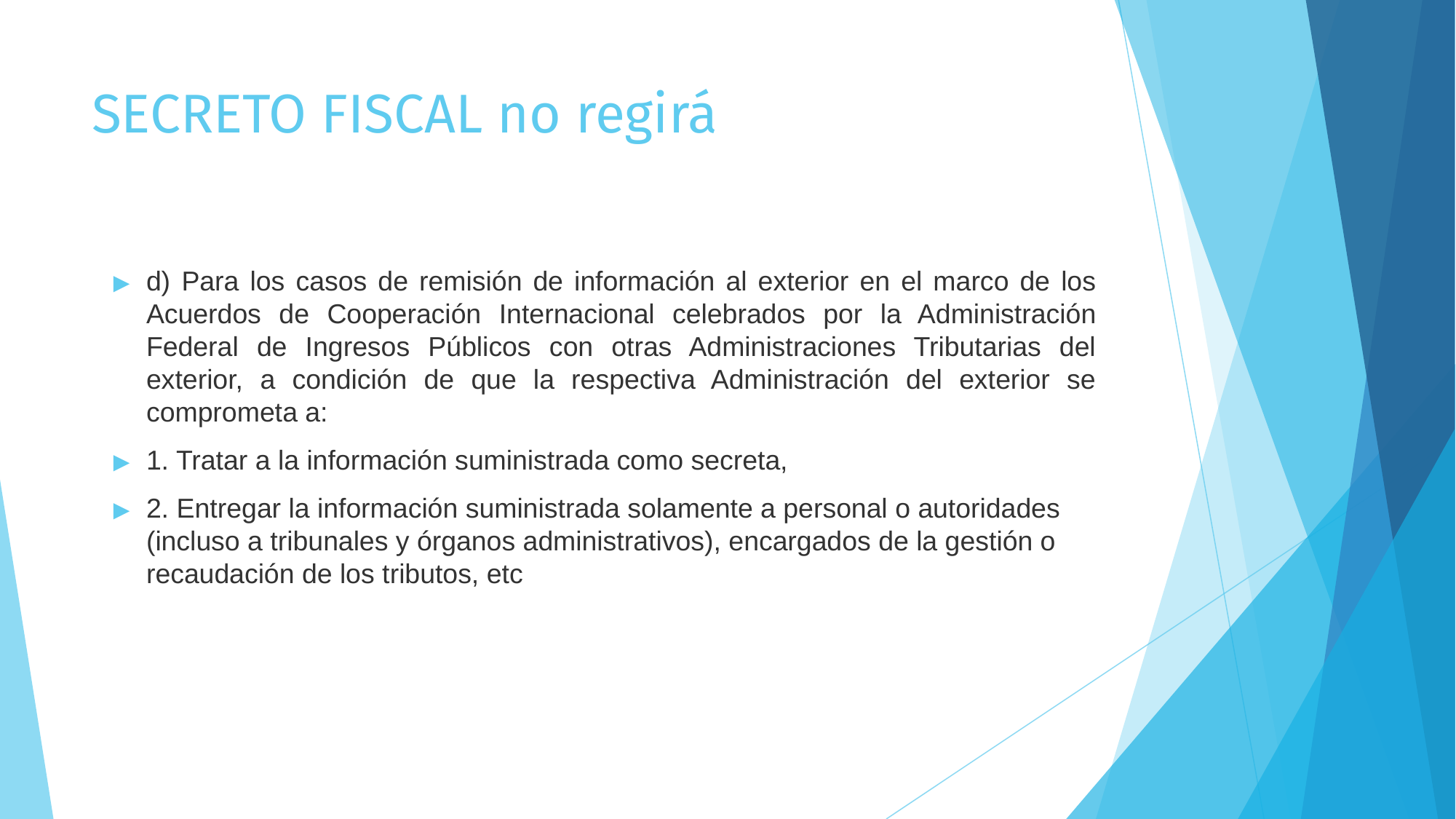

# SECRETO FISCAL no regirá
d) Para los casos de remisión de información al exterior en el marco de los Acuerdos de Cooperación Internacional celebrados por la Administración Federal de Ingresos Públicos con otras Administraciones Tributarias del exterior, a condición de que la respectiva Administración del exterior se comprometa a:
1. Tratar a la información suministrada como secreta,
2. Entregar la información suministrada solamente a personal o autoridades (incluso a tribunales y órganos administrativos), encargados de la gestión o recaudación de los tributos, etc